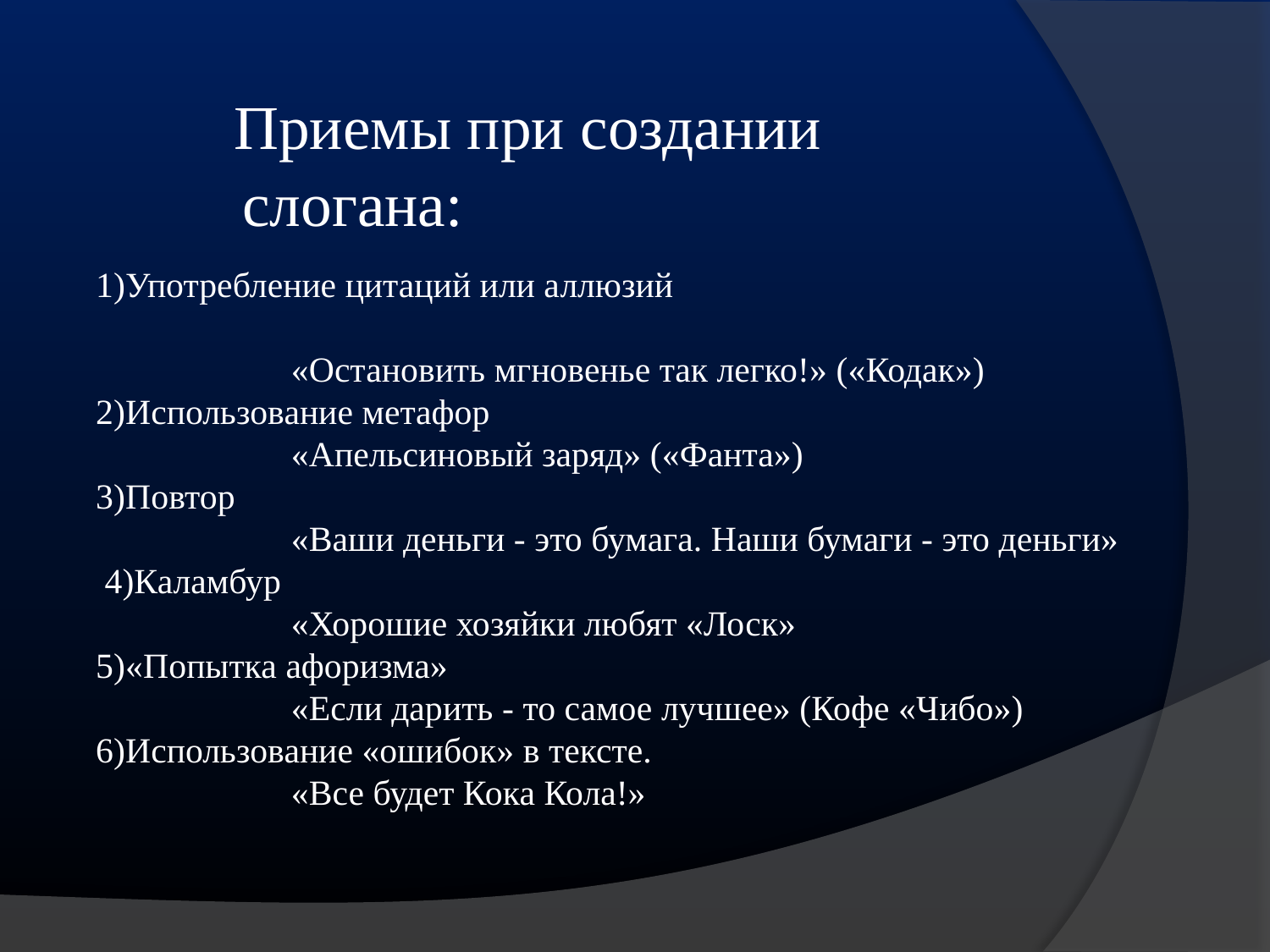

Приемы при создании слогана:

1)Употребление цитаций или аллюзий

                      «Остановить мгновенье так легко!» («Кодак»)
2)Использование метафор
                      «Апельсиновый заряд» («Фанта»)
3)Повтор
                      «Ваши деньги - это бумага. Наши бумаги - это деньги»
 4)Каламбур
                      «Хорошие хозяйки любят «Лоск»
5)«Попытка афоризма»
                      «Если дарить - то самое лучшее» (Кофе «Чибо») 6)Использование «ошибок» в тексте.
                      «Все будет Кока Кола!»